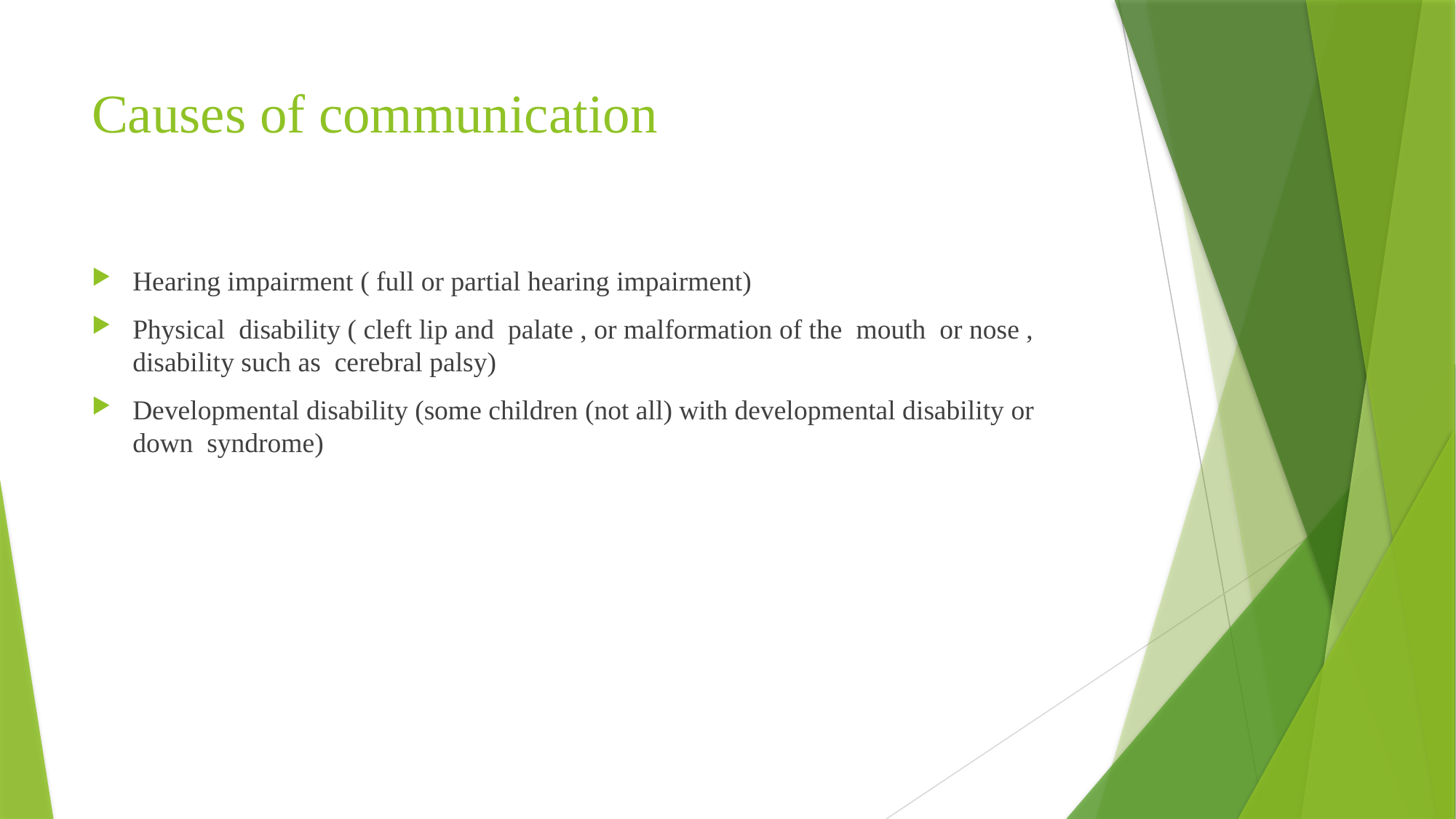

# Causes of communication
Hearing impairment ( full or partial hearing impairment)
Physical  disability ( cleft lip and  palate , or malformation of the  mouth  or nose , disability such as  cerebral palsy)
Developmental disability (some children (not all) with developmental disability or down  syndrome)